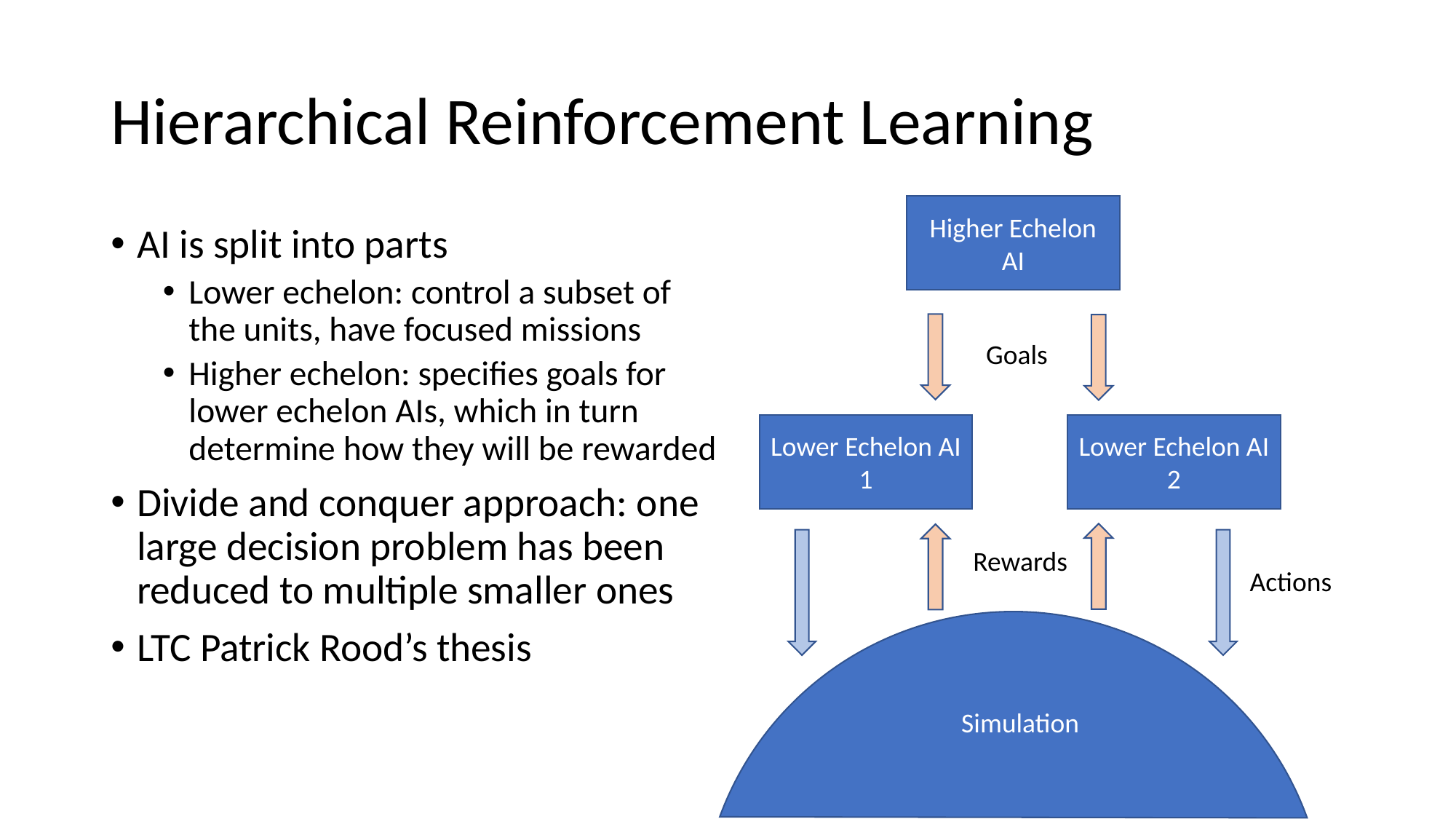

# Hierarchical Reinforcement Learning
Higher Echelon AI
AI is split into parts
Lower echelon: control a subset of the units, have focused missions
Higher echelon: specifies goals for lower echelon AIs, which in turn determine how they will be rewarded
Divide and conquer approach: one large decision problem has been reduced to multiple smaller ones
LTC Patrick Rood’s thesis

Goals
Lower Echelon AI 1
Lower Echelon AI 2

Rewards
Actions

Simulation